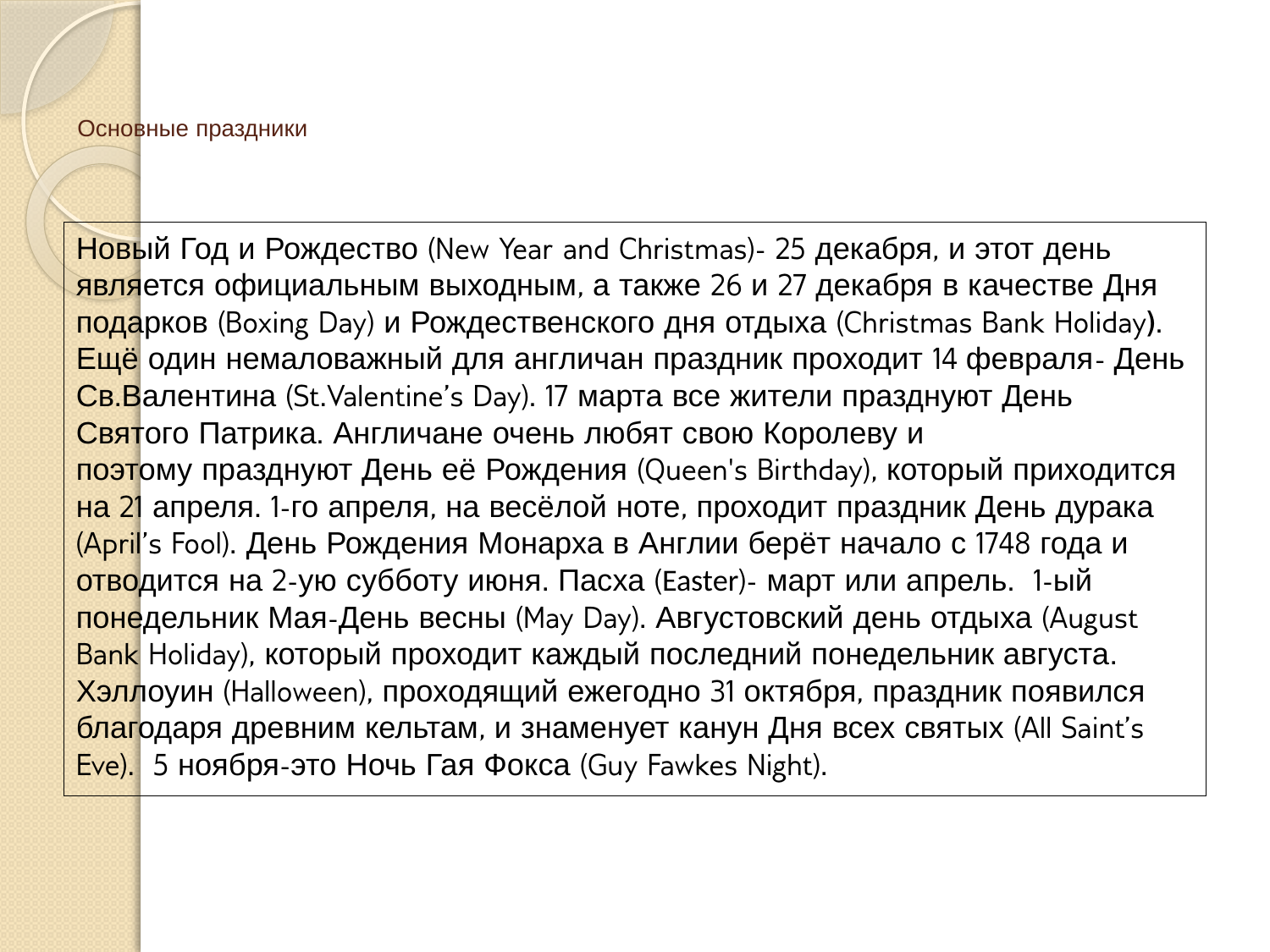

# Основные праздники
Новый Год и Рождество (New Year and Christmas)- 25 декабря, и этот день является официальным выходным, а также 26 и 27 декабря в качестве Дня подарков (Boxing Day) и Рождественского дня отдыха (Christmas Bank Holiday). Ещё один немаловажный для англичан праздник проходит 14 февраля- День Св.Валентина (St.Valentine’s Day). 17 марта все жители празднуют День Святого Патрика. Англичане очень любят свою Королеву и поэтому празднуют День её Рождения (Queen's Birthday), который приходится на 21 апреля. 1-го апреля, на весёлой ноте, проходит праздник День дурака (April’s Fool). День Рождения Монарха в Англии берёт начало с 1748 года и отводится на 2-ую субботу июня. Пасха (Easter)- март или апрель.  1-ый понедельник Мая-День весны (May Day). Августовский день отдыха (August Bank Holiday), который проходит каждый последний понедельник августа. Хэллоуин (Halloween), проходящий ежегодно 31 октября, праздник появился благодаря древним кельтам, и знаменует канун Дня всех святых (All Saint’s Eve).  5 ноября-это Ночь Гая Фокса (Guy Fawkes Night).